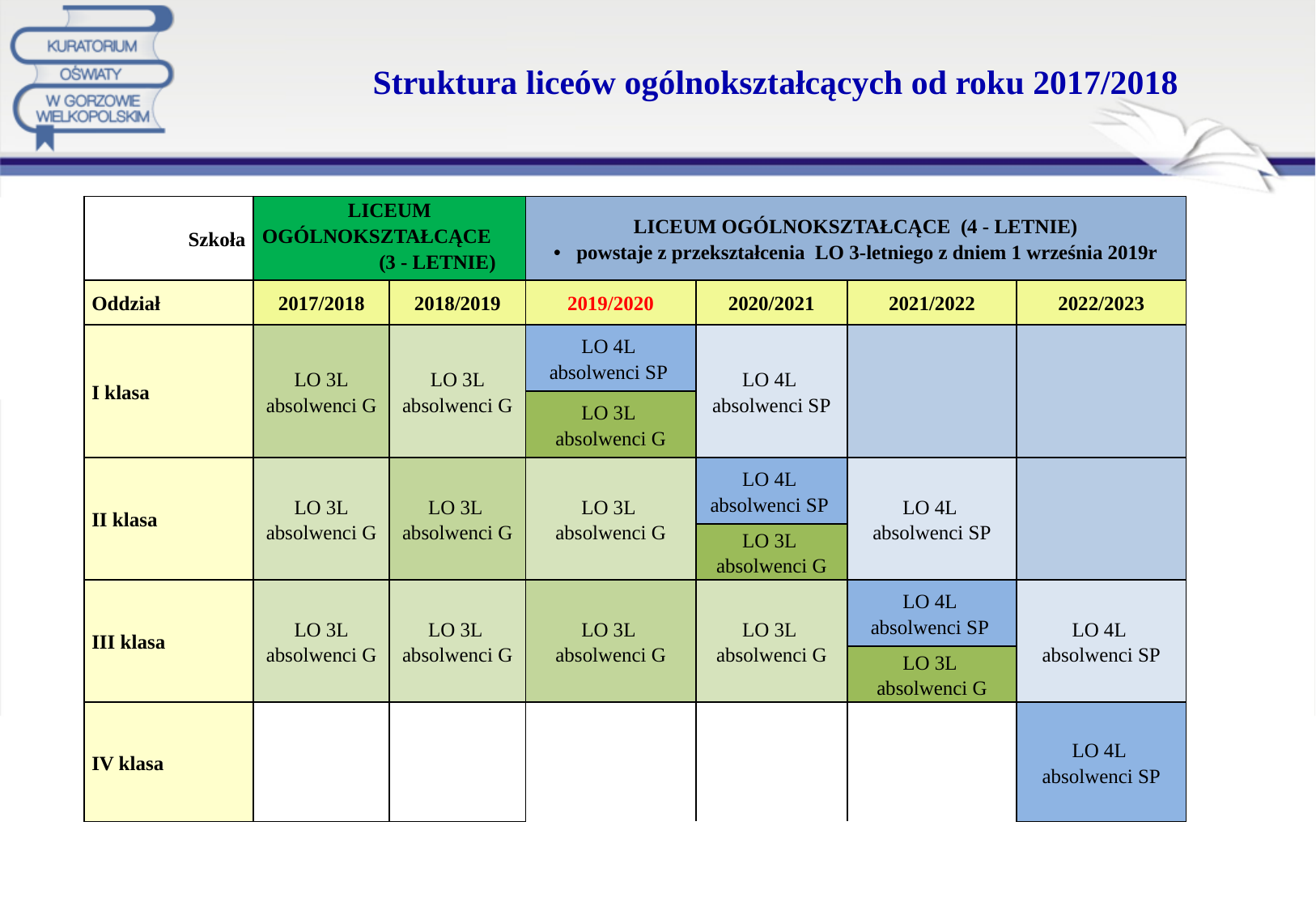

# Struktura liceów ogólnokształcących od roku 2017/2018
| Szkoła | LICEUM OGÓLNOKSZTAŁCĄCE (3 - LETNIE) |  | LICEUM OGÓLNOKSZTAŁCĄCE (4 - LETNIE) powstaje z przekształcenia LO 3-letniego z dniem 1 września 2019r |  |  |  |
| --- | --- | --- | --- | --- | --- | --- |
| Oddział | 2017/2018 | 2018/2019 | 2019/2020 | 2020/2021 | 2021/2022 | 2022/2023 |
| I klasa | LO 3L absolwenci G | LO 3L absolwenci G | LO 4L absolwenci SP | LO 4L absolwenci SP |  |  |
|  |  |  | LO 3L absolwenci G |  |  |  |
| II klasa | LO 3L absolwenci G | LO 3L absolwenci G | LO 3L absolwenci G | LO 4L absolwenci SP | LO 4L absolwenci SP |  |
|  |  |  |  | LO 3L absolwenci G |  |  |
| III klasa | LO 3L absolwenci G | LO 3L absolwenci G | LO 3L absolwenci G | LO 3L absolwenci G | LO 4L absolwenci SP | LO 4L absolwenci SP |
|  |  |  |  |  | LO 3L absolwenci G |  |
| IV klasa |  |  |  |  |  | LO 4L absolwenci SP |